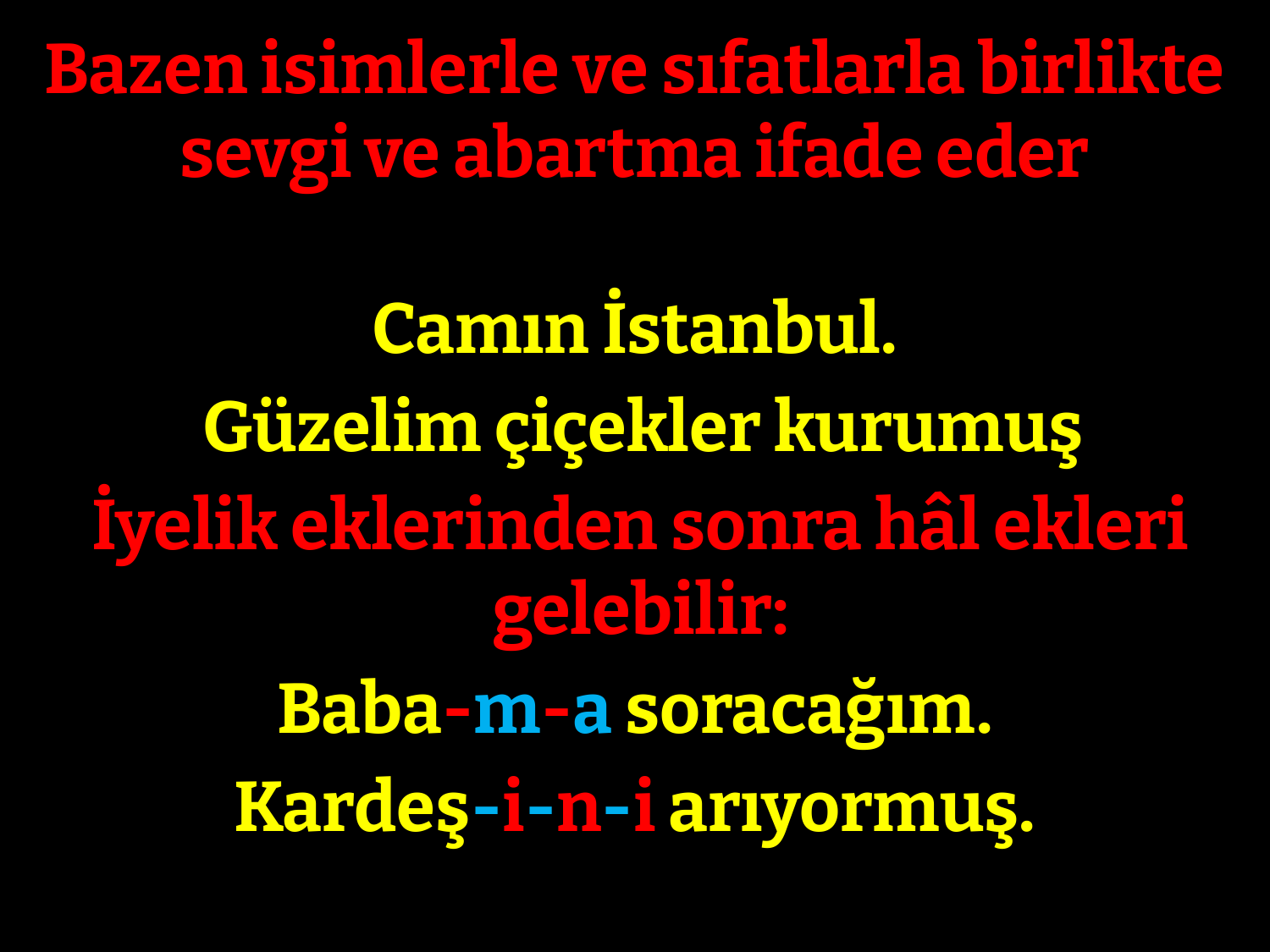

Bazen isimlerle ve sıfatlarla birlikte sevgi ve abartma ifade eder
Camın İstanbul.
#
Güzelim çiçekler kurumuş
İyelik eklerinden sonra hâl ekleri gelebilir:
Baba-m-a soracağım.
Kardeş-i-n-i arıyormuş.